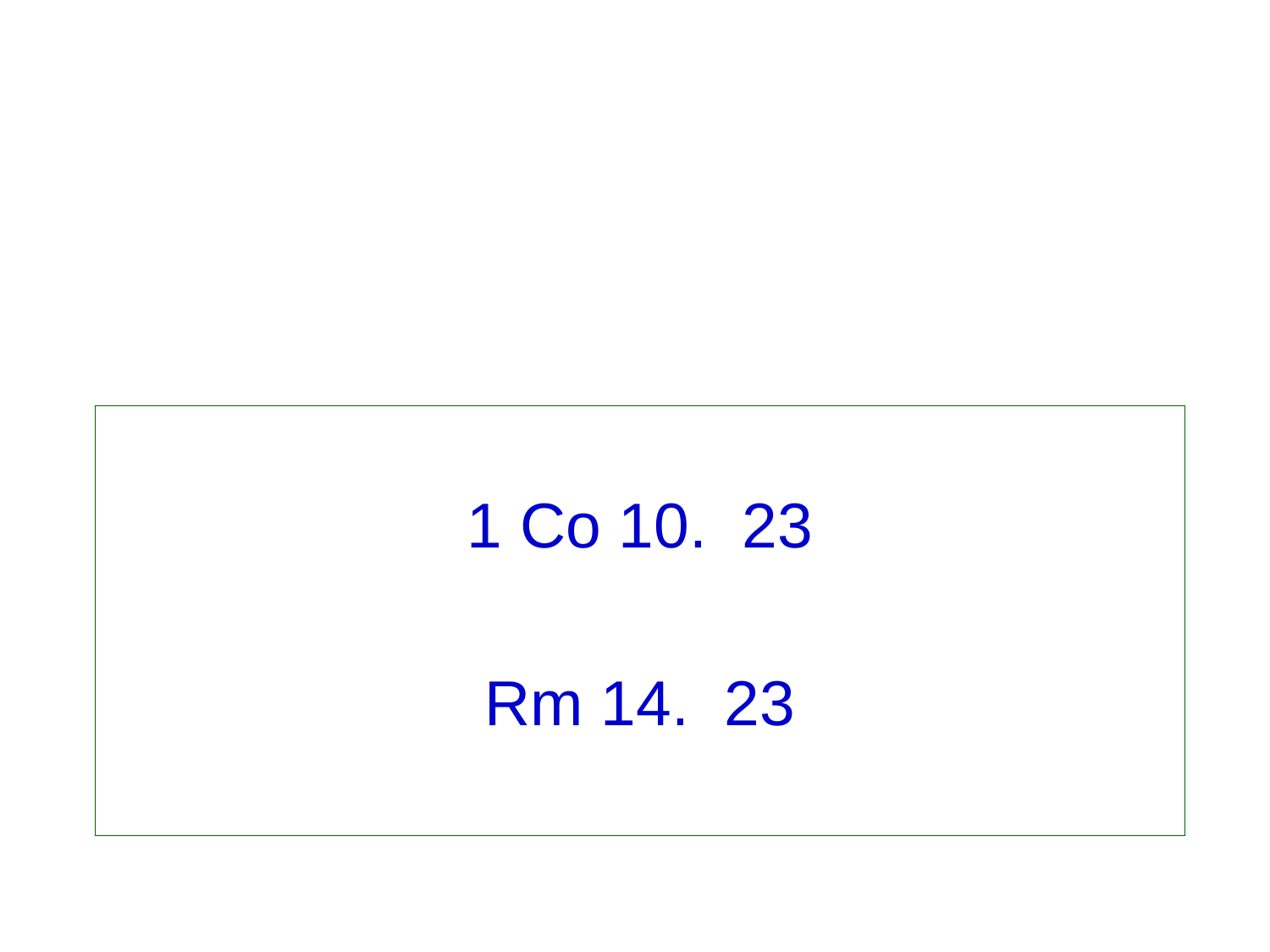

1 Co 10.  23

Rm 14.  23